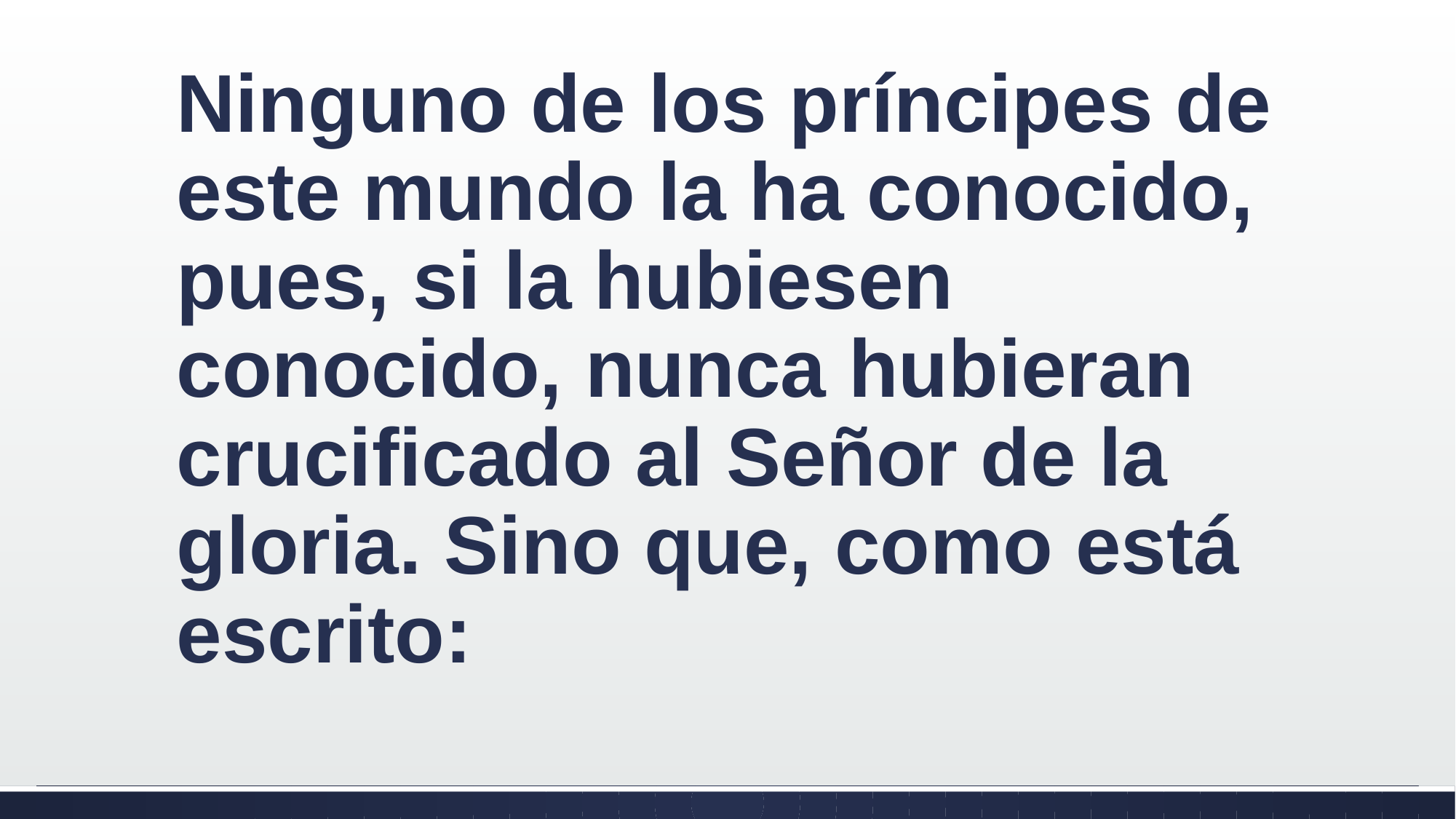

#
Ninguno de los príncipes de este mundo la ha conocido, pues, si la hubiesen conocido, nunca hubieran crucificado al Señor de la gloria. Sino que, como está escrito: